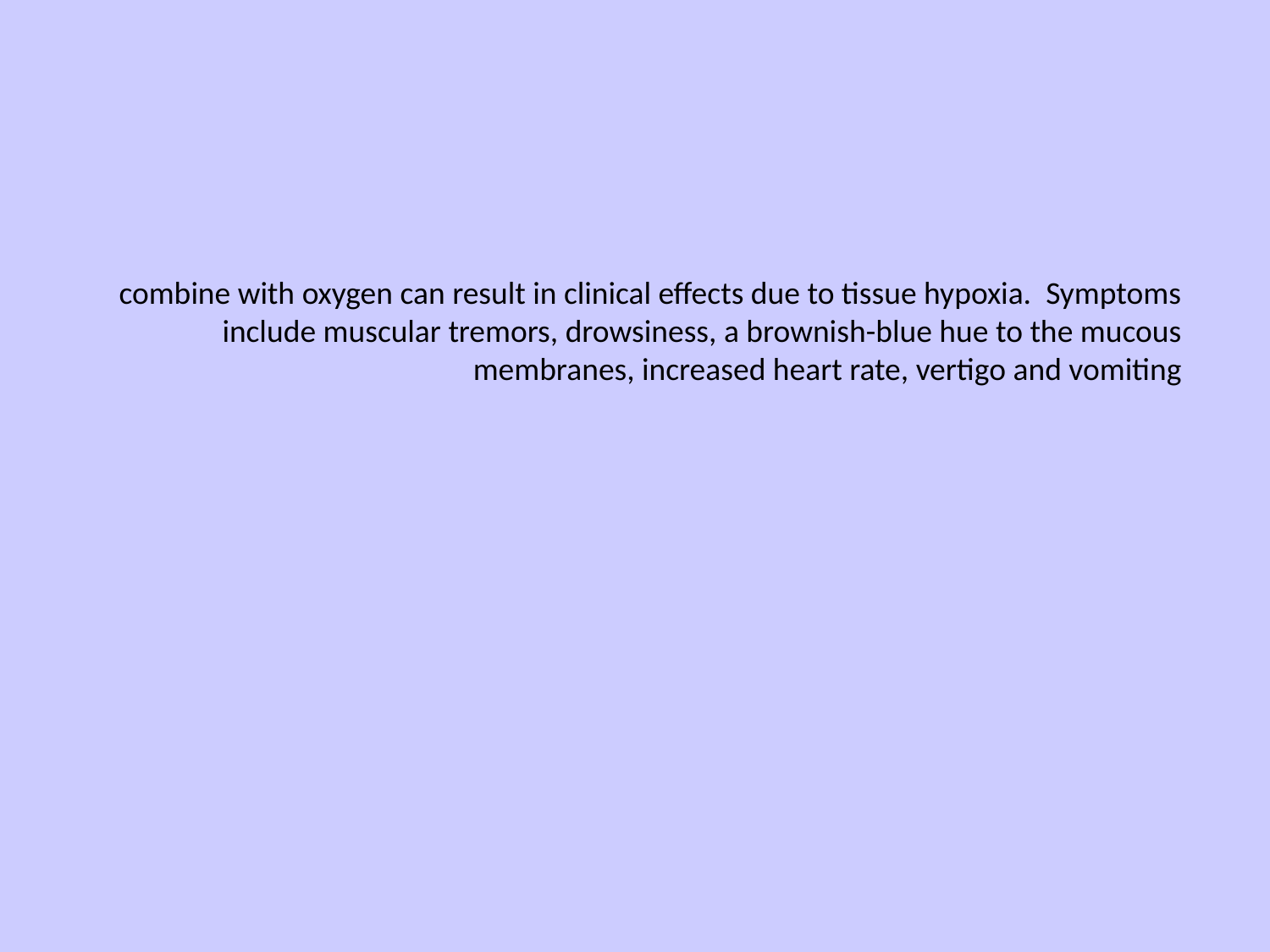

#

combine with oxygen can result in clinical effects due to tissue hypoxia.  Symptoms include muscular tremors, drowsiness, a brownish-blue hue to the mucous membranes, increased heart rate, vertigo and vomiting